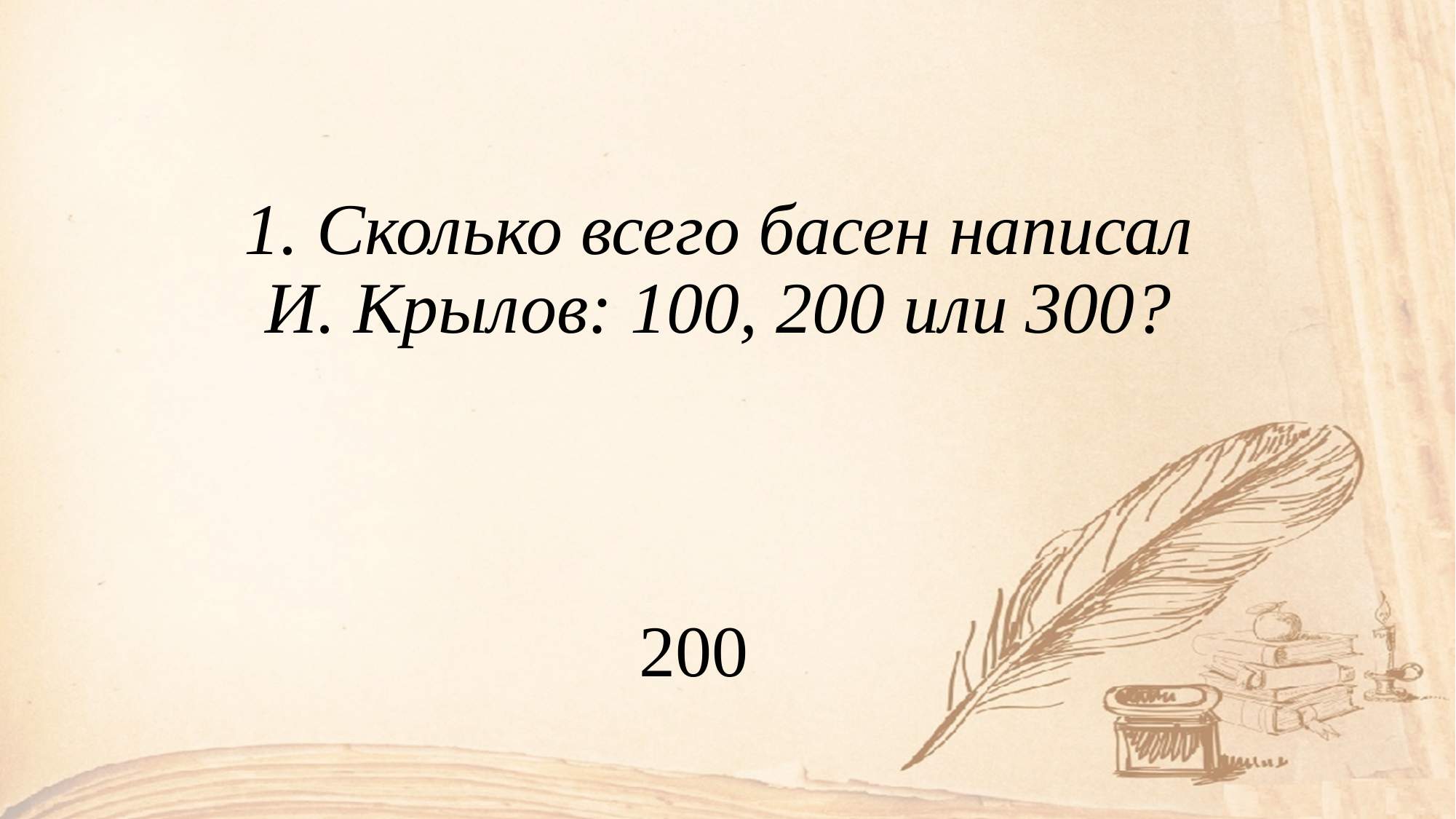

# 1. Сколько всего басен написал И. Крылов: 100, 200 или 300?

          200